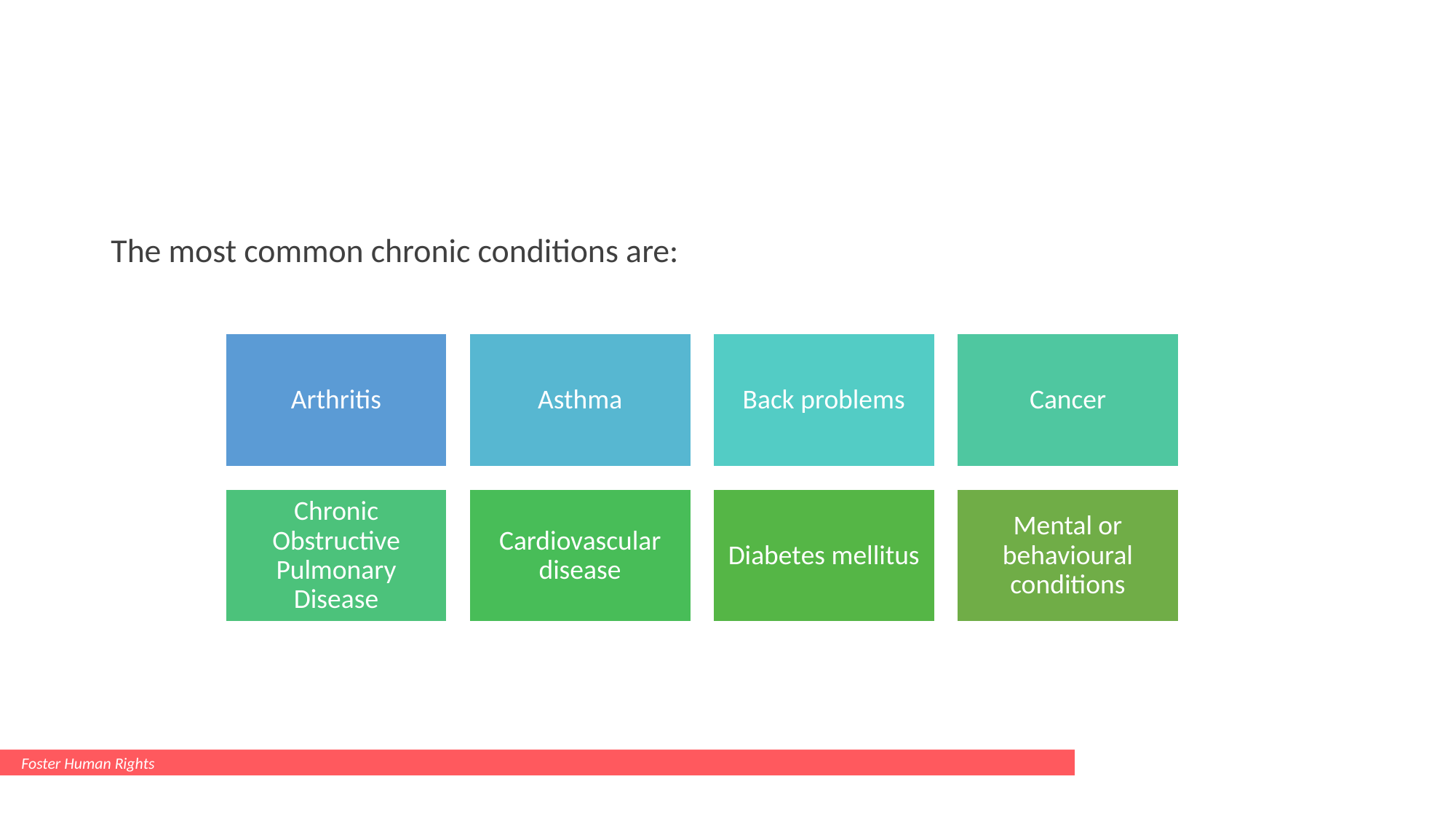

#
The most common chronic conditions are:
Arthritis
Asthma
Back problems
Cancer
Chronic Obstructive Pulmonary Disease
Cardiovascular disease
Diabetes mellitus
Mental or behavioural conditions
Foster Human Rights